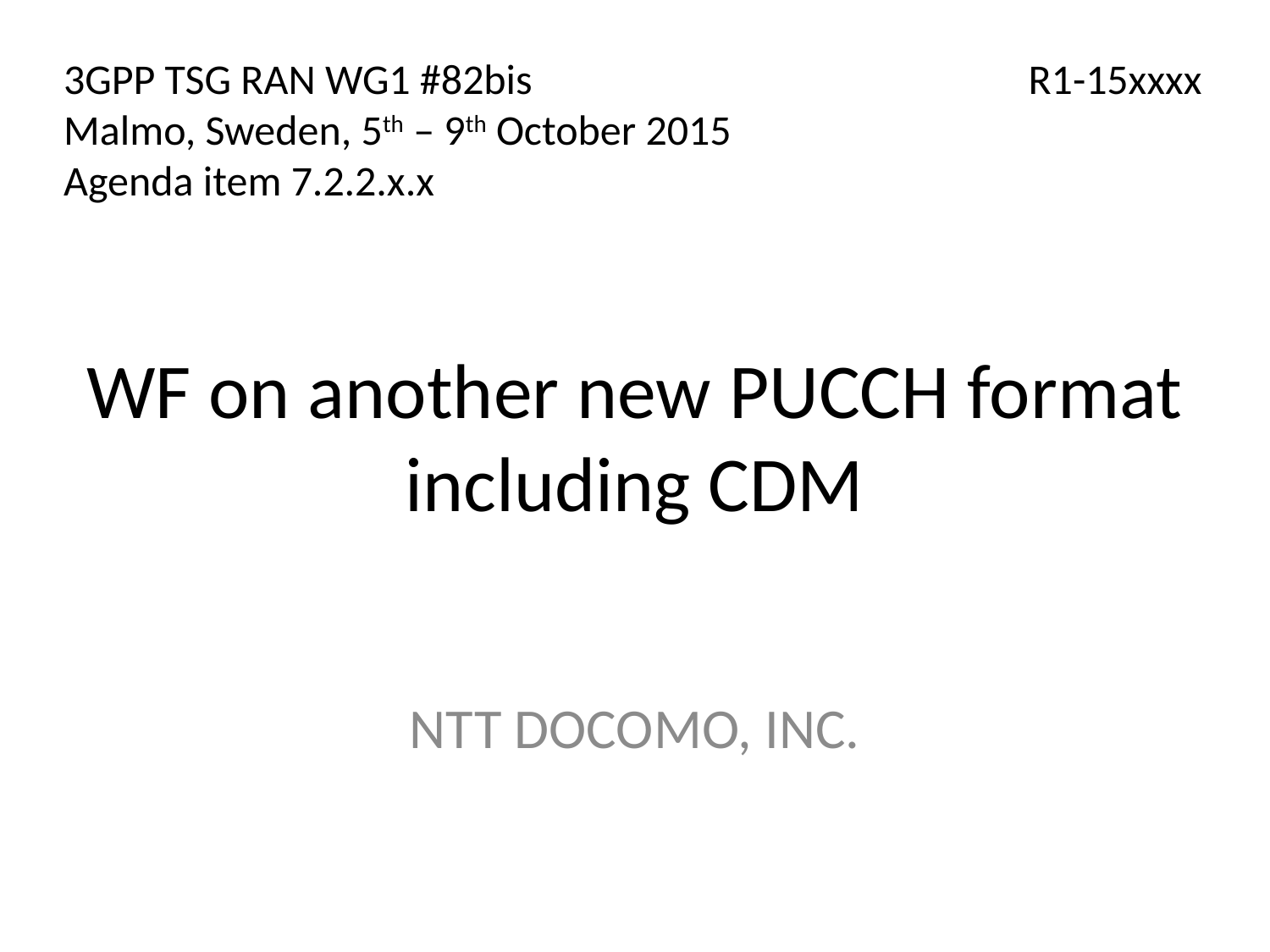

3GPP TSG RAN WG1 #82bis
Malmo, Sweden, 5th – 9th October 2015
Agenda item 7.2.2.x.x
R1-15xxxx
# WF on another new PUCCH format including CDM
NTT DOCOMO, INC.